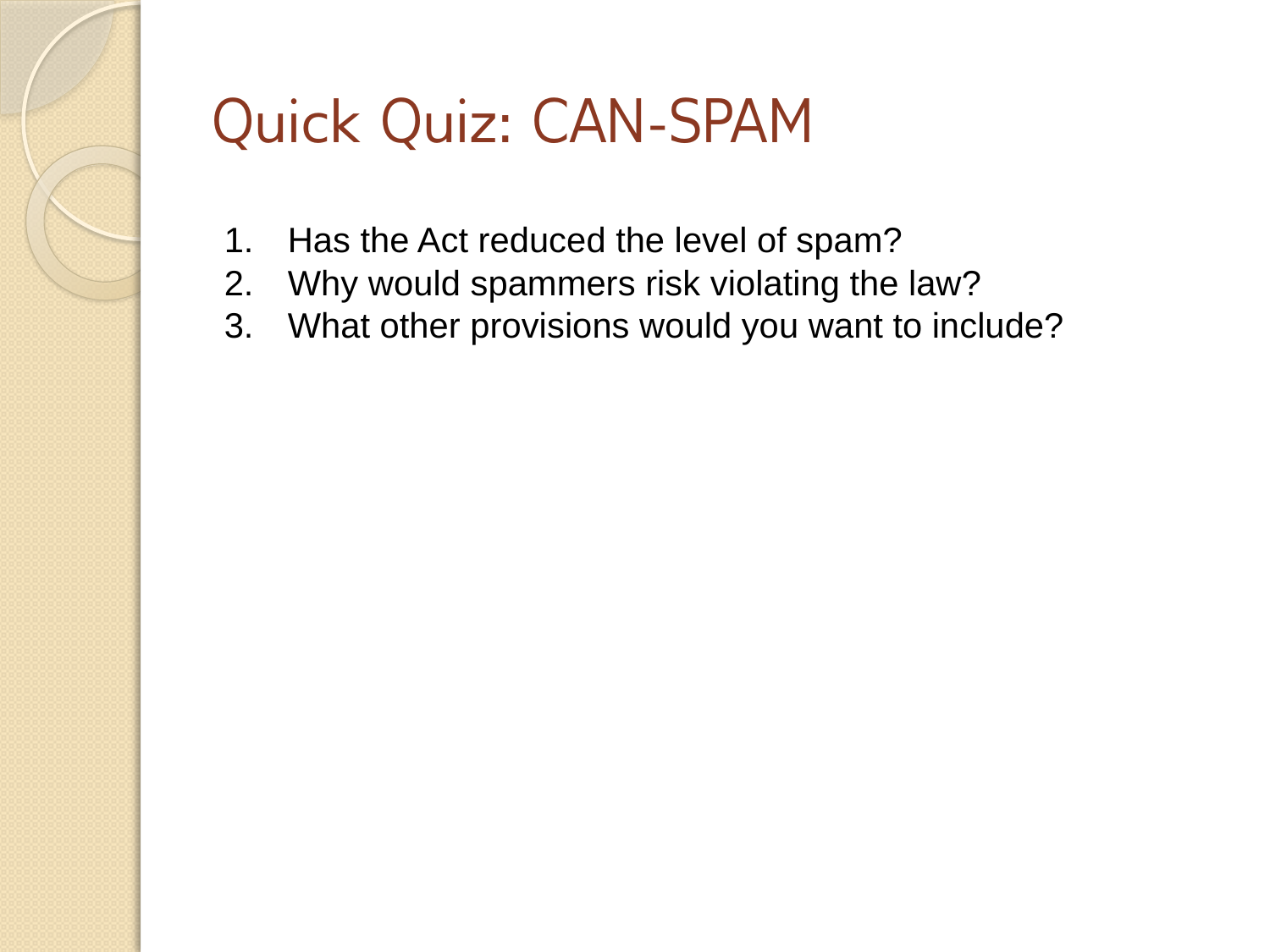

# Quick Quiz: CAN-SPAM
1.	Has the Act reduced the level of spam?
2.	Why would spammers risk violating the law?
3.	What other provisions would you want to include?